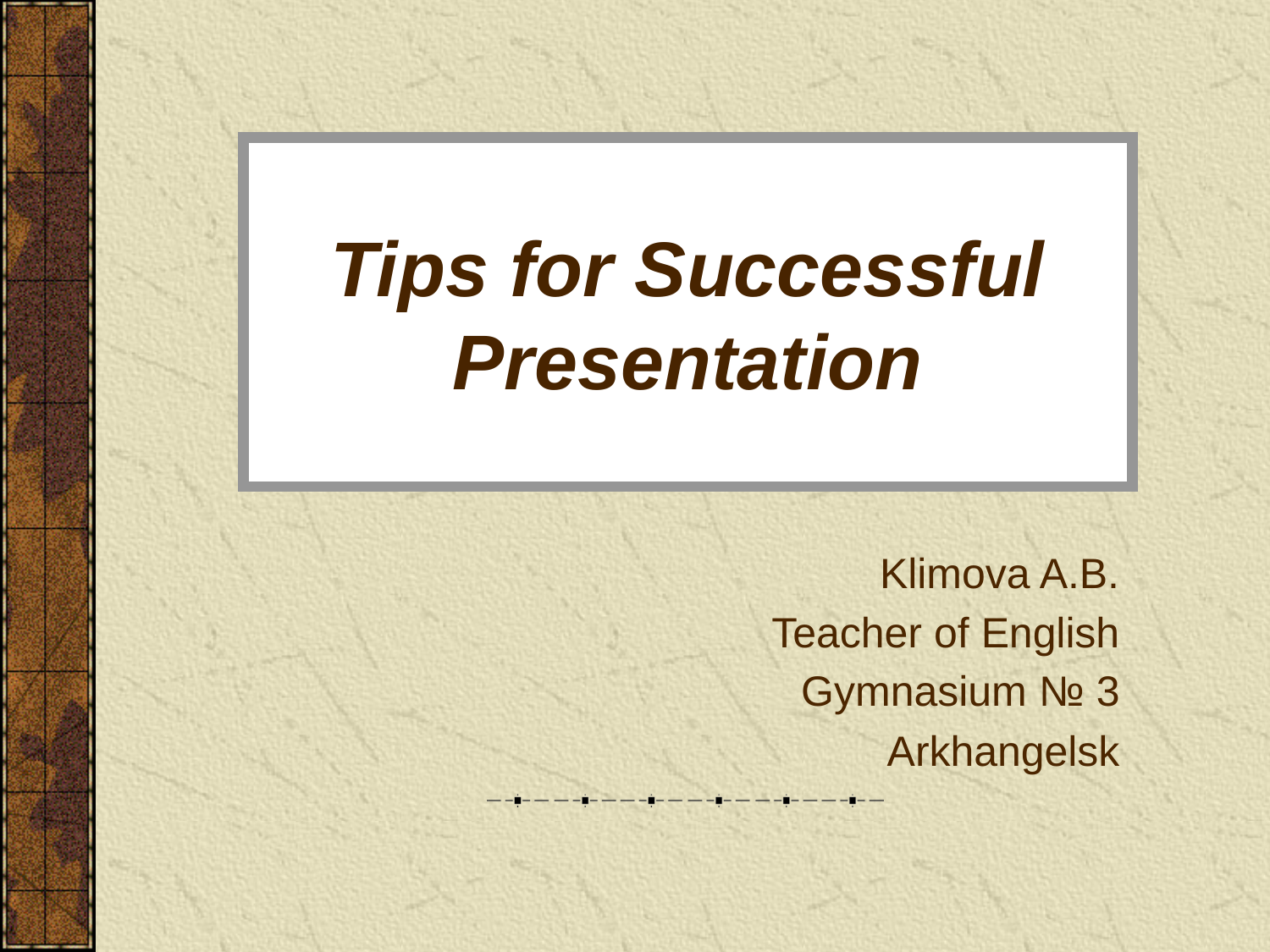

# Tips for Successful Presentation
Klimova A.B.
Teacher of English
 Gymnasium № 3
Arkhangelsk